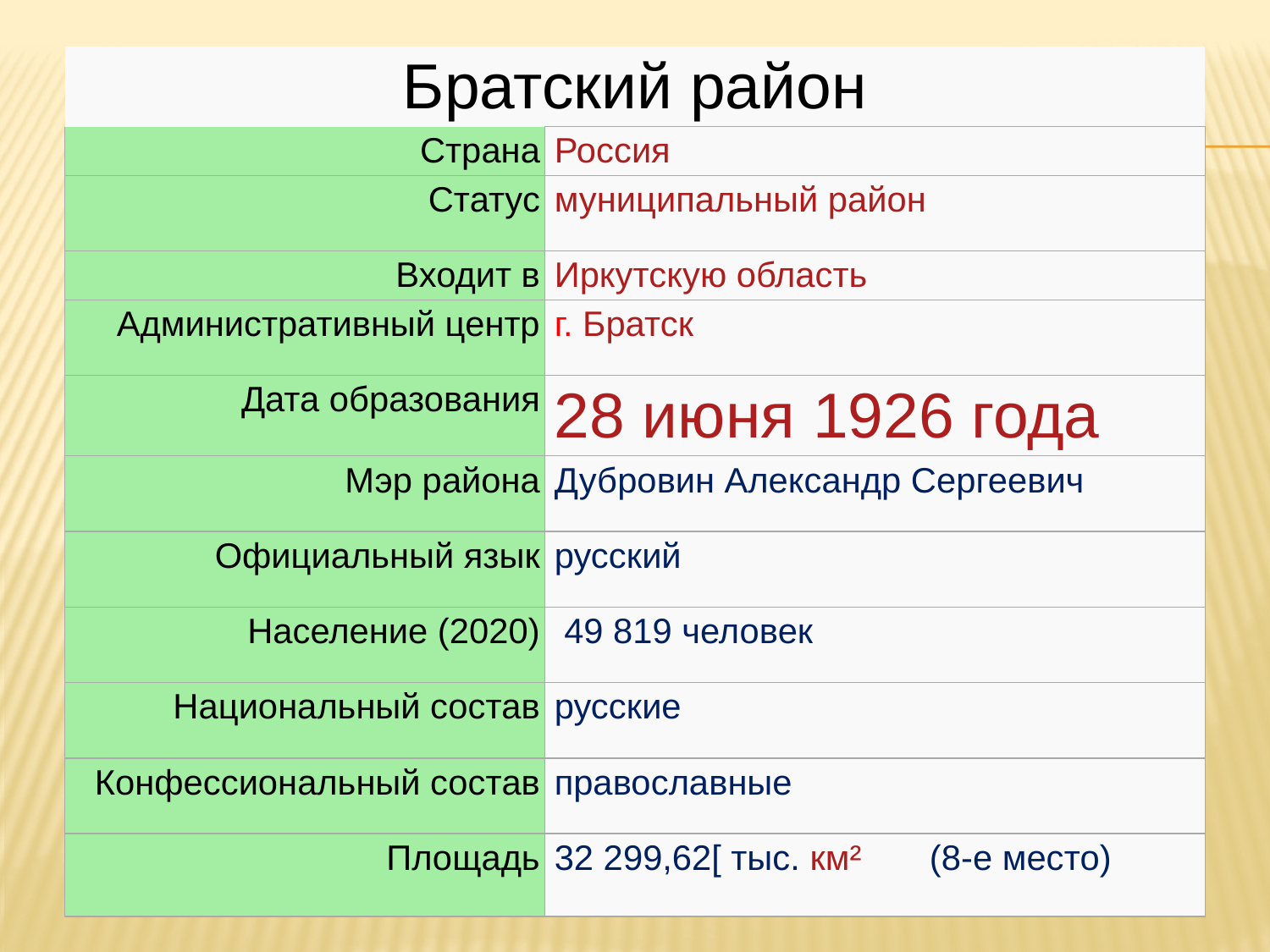

| Братский район |  |
| --- | --- |
| Страна | Россия |
| Статус | муниципальный район |
| Входит в | Иркутскую область |
| Административный центр | г. Братск |
| Дата образования | 28 июня 1926 года |
| Мэр района | Дубровин Александр Сергеевич |
| Официальный язык | русский |
| Население (2020) | 49 819 человек |
| Национальный состав | русские |
| Конфессиональный состав | православные |
| Площадь | 32 299,62[ тыс. км² (8-е место) |